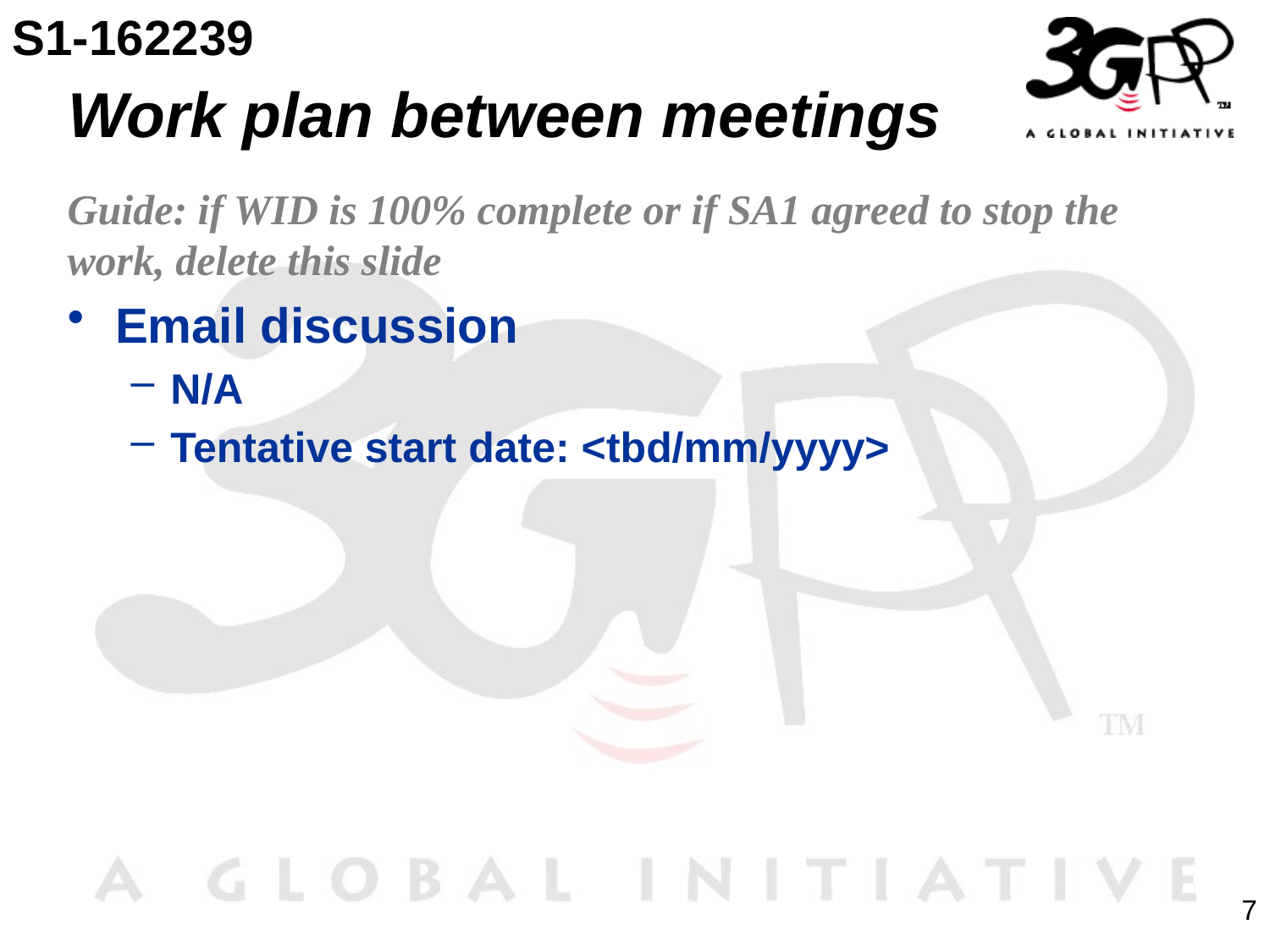

S1-162239
# Work plan between meetings
Guide: if WID is 100% complete or if SA1 agreed to stop the work, delete this slide
Email discussion
N/A
Tentative start date: <tbd/mm/yyyy>
7